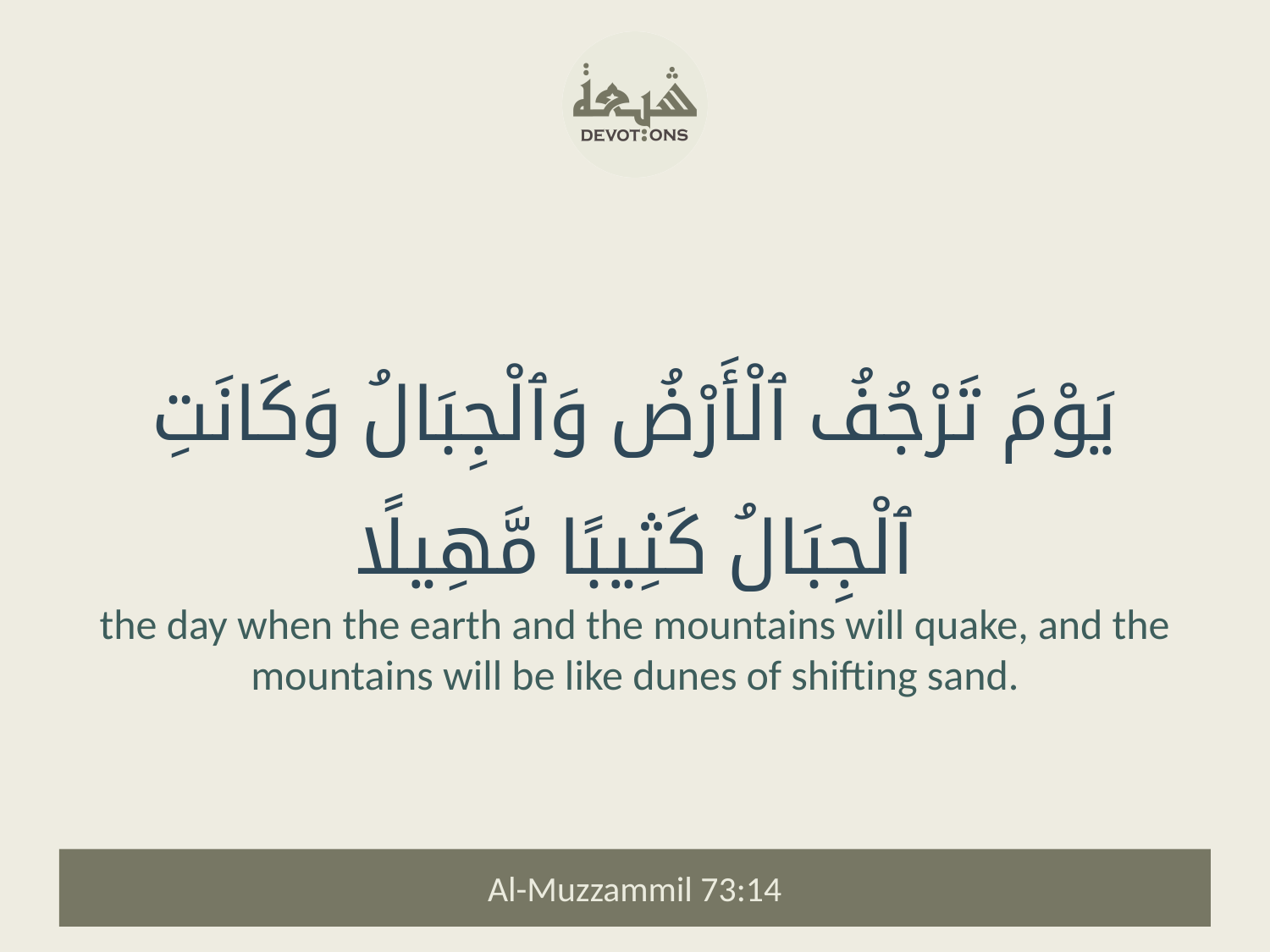

يَوْمَ تَرْجُفُ ٱلْأَرْضُ وَٱلْجِبَالُ وَكَانَتِ ٱلْجِبَالُ كَثِيبًا مَّهِيلًا
the day when the earth and the mountains will quake, and the mountains will be like dunes of shifting sand.
Al-Muzzammil 73:14